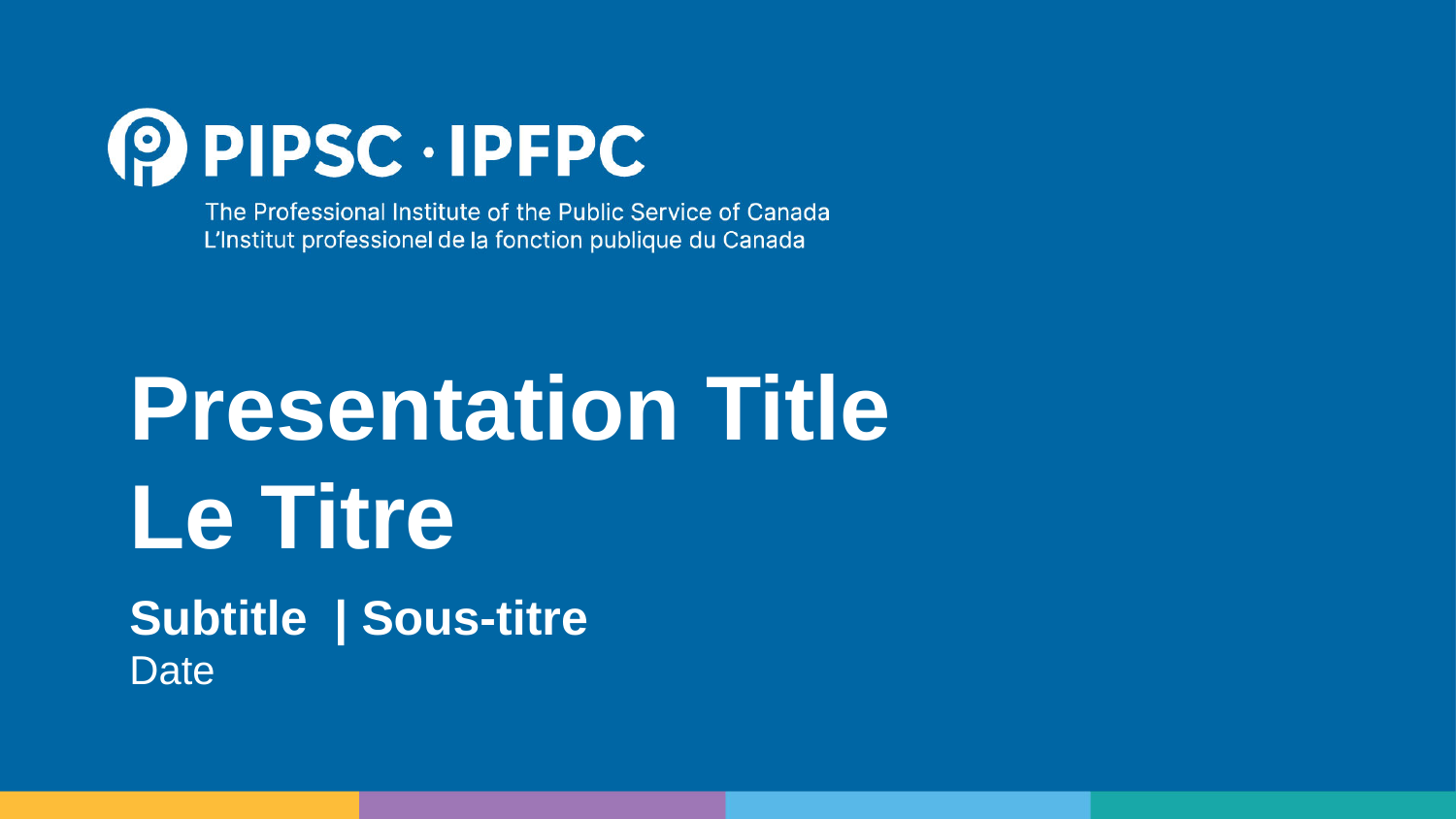

Presentation Title
Le Titre
Subtitle  | Sous-titre
Date